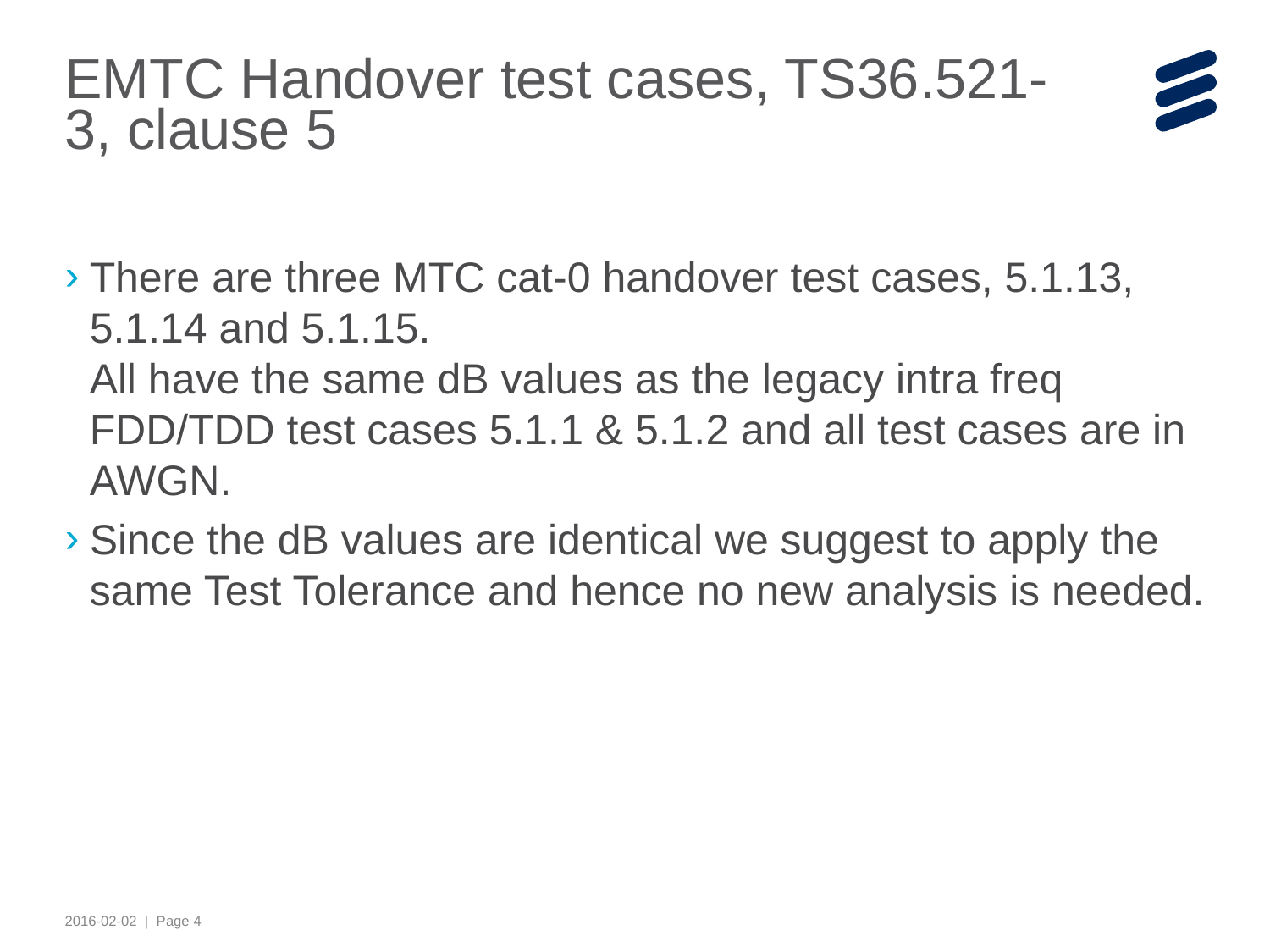

# EMTC Handover test cases, TS36.521-3, clause 5
There are three MTC cat-0 handover test cases, 5.1.13, 5.1.14 and 5.1.15.
All have the same dB values as the legacy intra freq FDD/TDD test cases 5.1.1 & 5.1.2 and all test cases are in AWGN.
Since the dB values are identical we suggest to apply the same Test Tolerance and hence no new analysis is needed.